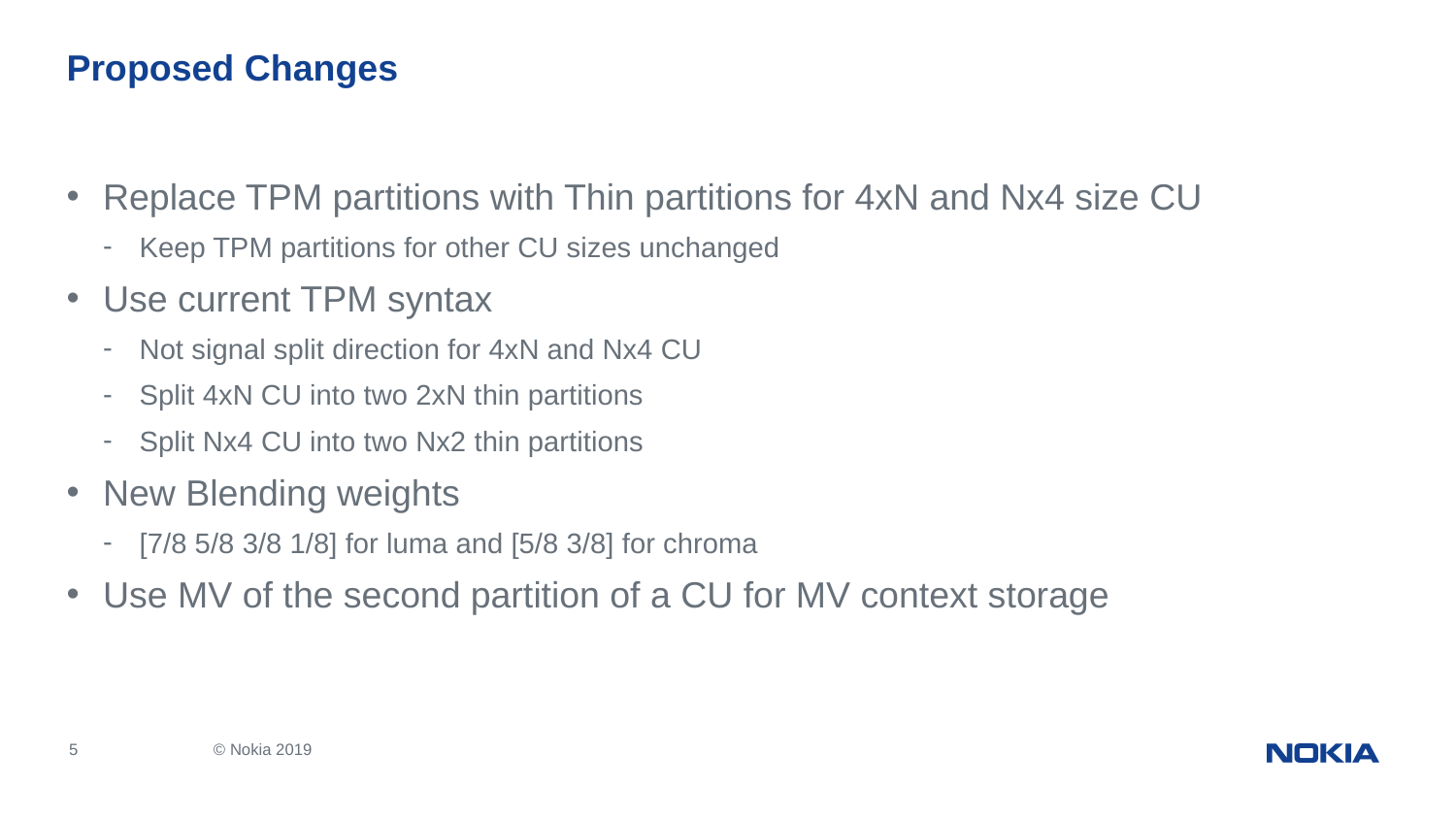

# Proposed Changes

Replace TPM partitions with Thin partitions for 4xN and Nx4 size CU
Keep TPM partitions for other CU sizes unchanged
Use current TPM syntax
Not signal split direction for 4xN and Nx4 CU
Split 4xN CU into two 2xN thin partitions
Split Nx4 CU into two Nx2 thin partitions
New Blending weights
[7/8 5/8 3/8 1/8] for luma and [5/8 3/8] for chroma
Use MV of the second partition of a CU for MV context storage